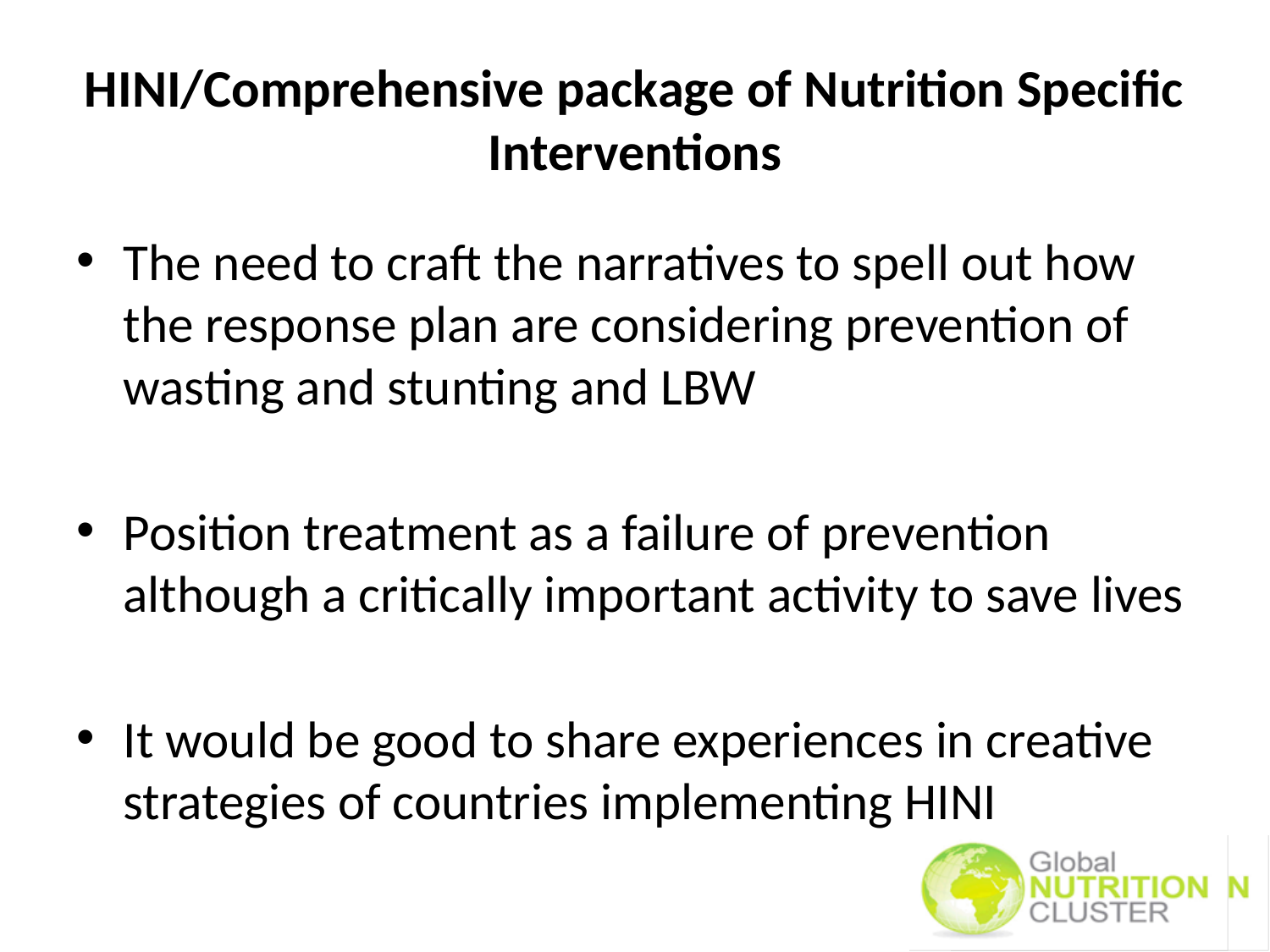

# HINI/Comprehensive package of Nutrition Specific Interventions
The need to craft the narratives to spell out how the response plan are considering prevention of wasting and stunting and LBW

Position treatment as a failure of prevention although a critically important activity to save lives

It would be good to share experiences in creative strategies of countries implementing HINI